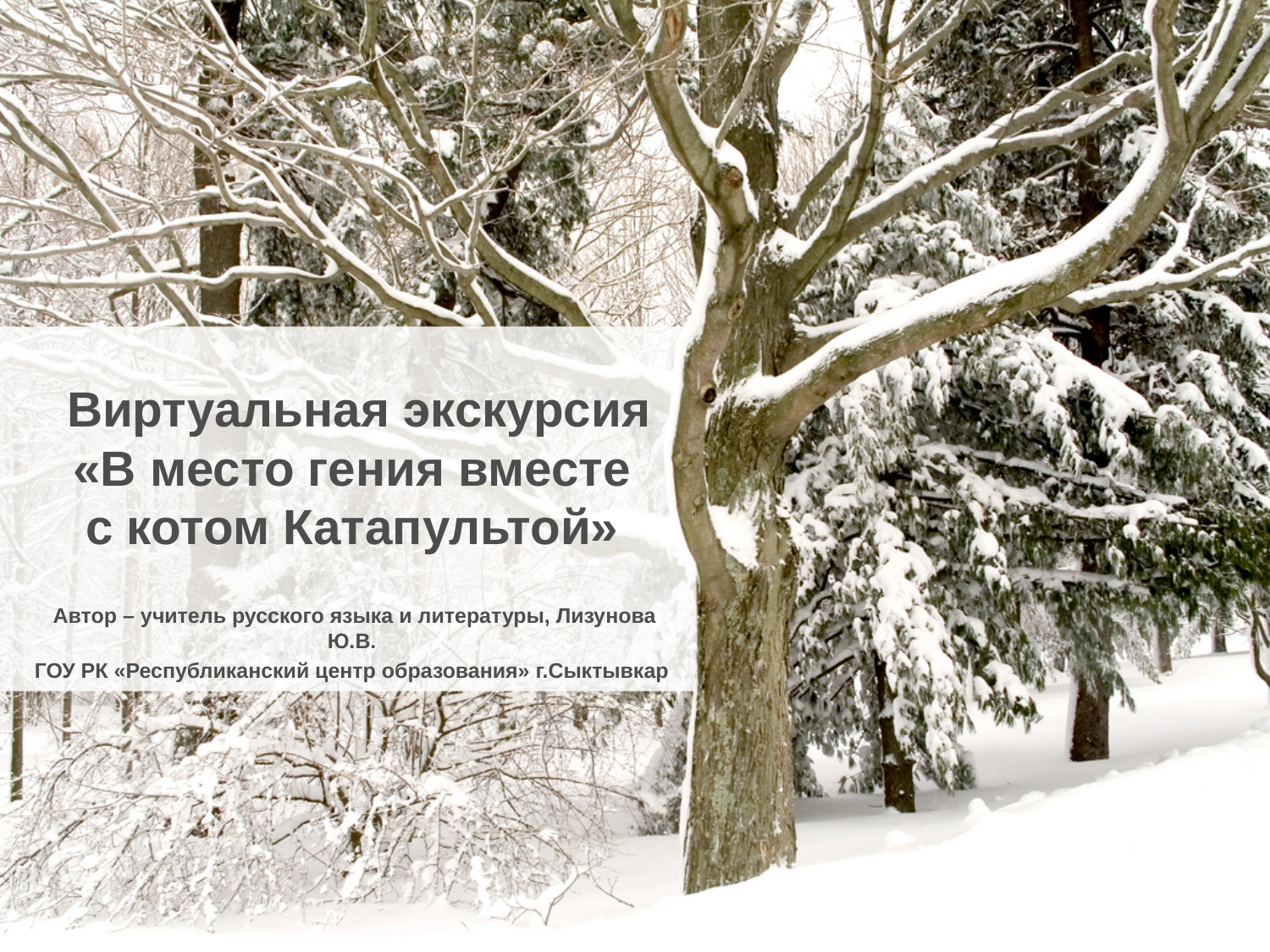

# Виртуальная экскурсия «В место гения вместе с котом Катапультой»
Автор – учитель русского языка и литературы, Лизунова Ю.В.
ГОУ РК «Республиканский центр образования» г.Сыктывкар